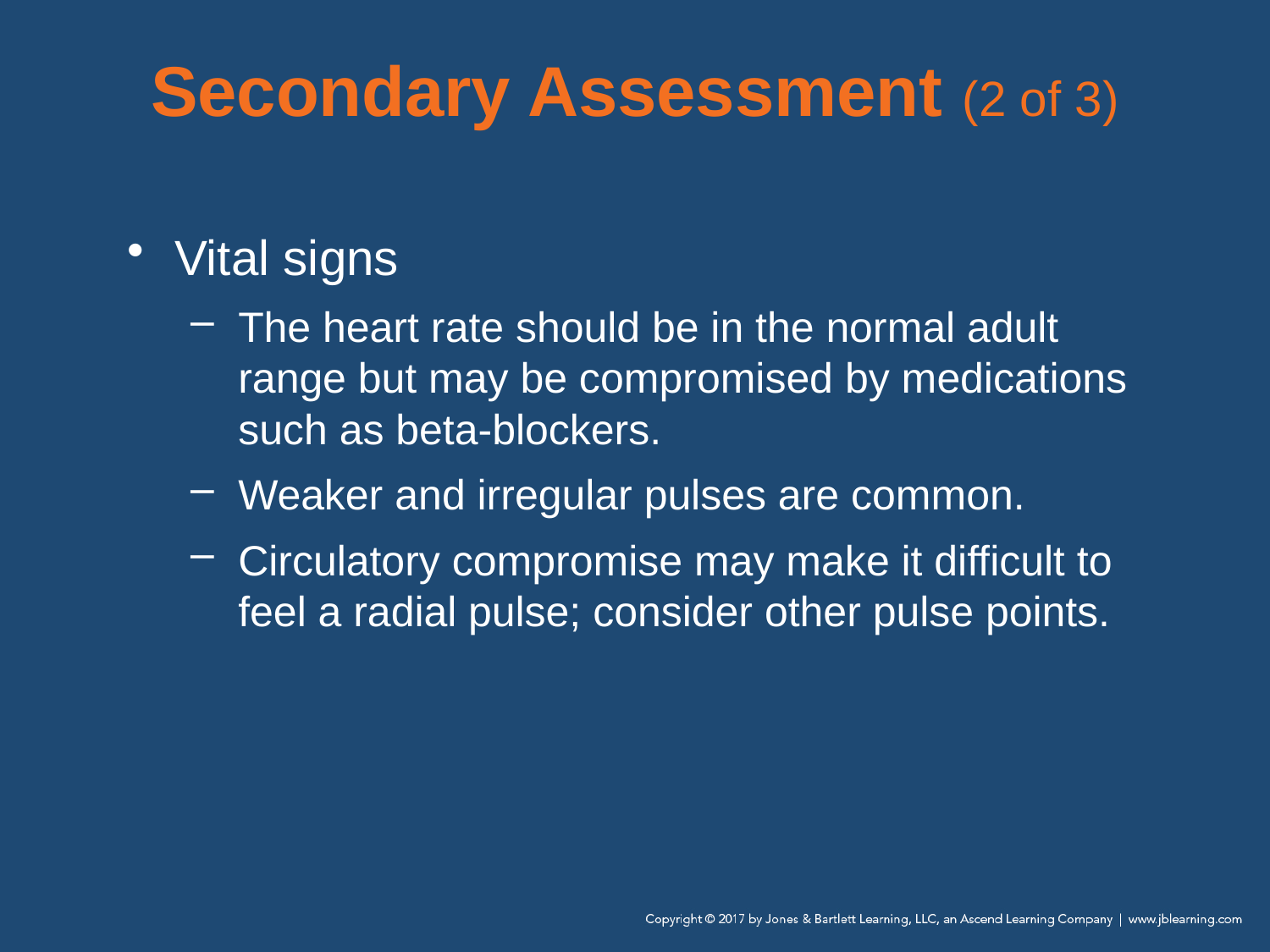

# Secondary Assessment (2 of 3)
Vital signs
The heart rate should be in the normal adult range but may be compromised by medications such as beta-blockers.
Weaker and irregular pulses are common.
Circulatory compromise may make it difficult to feel a radial pulse; consider other pulse points.